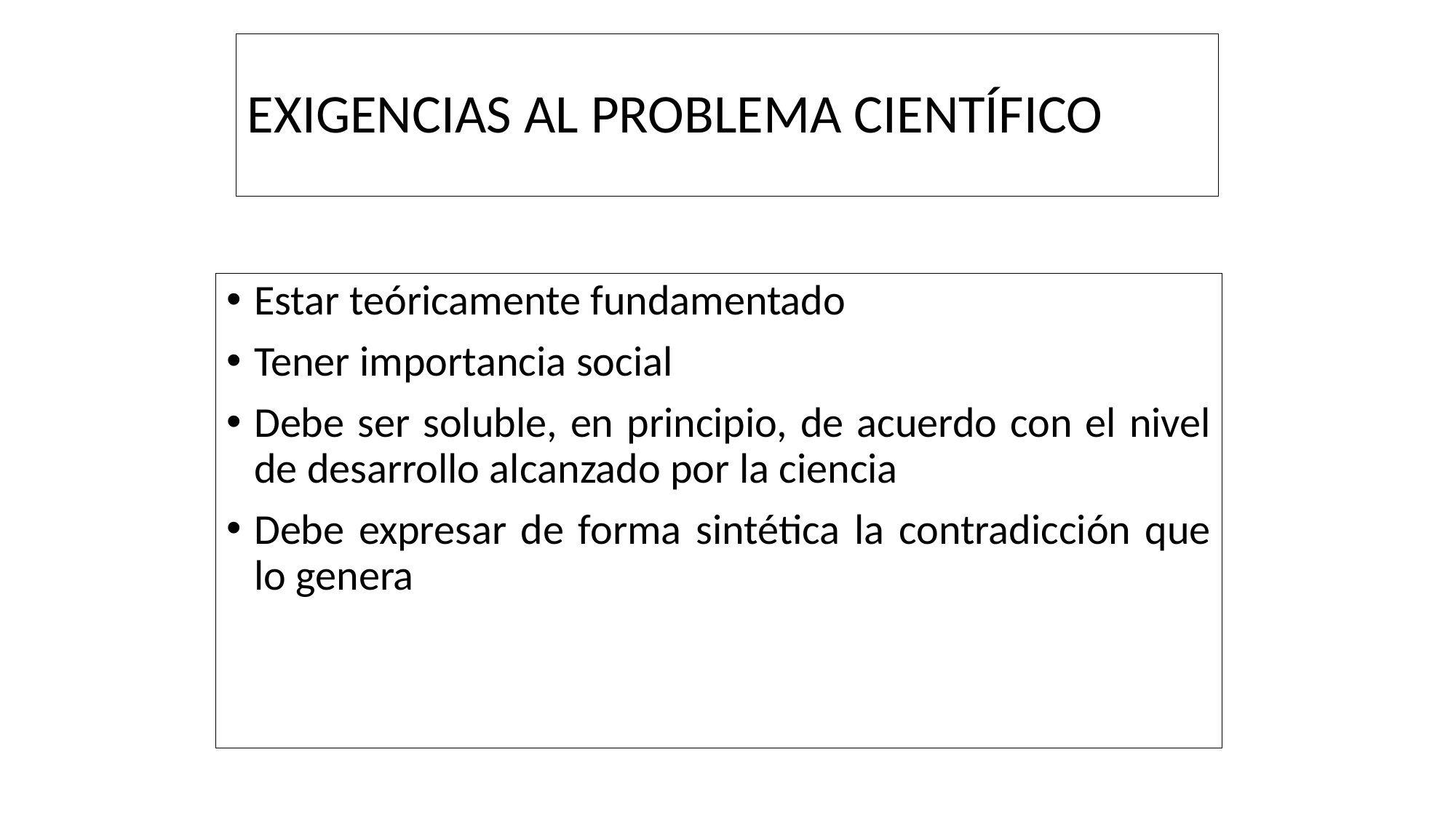

# EXIGENCIAS AL PROBLEMA CIENTÍFICO
Estar teóricamente fundamentado
Tener importancia social
Debe ser soluble, en principio, de acuerdo con el nivel de desarrollo alcanzado por la ciencia
Debe expresar de forma sintética la contradicción que lo genera